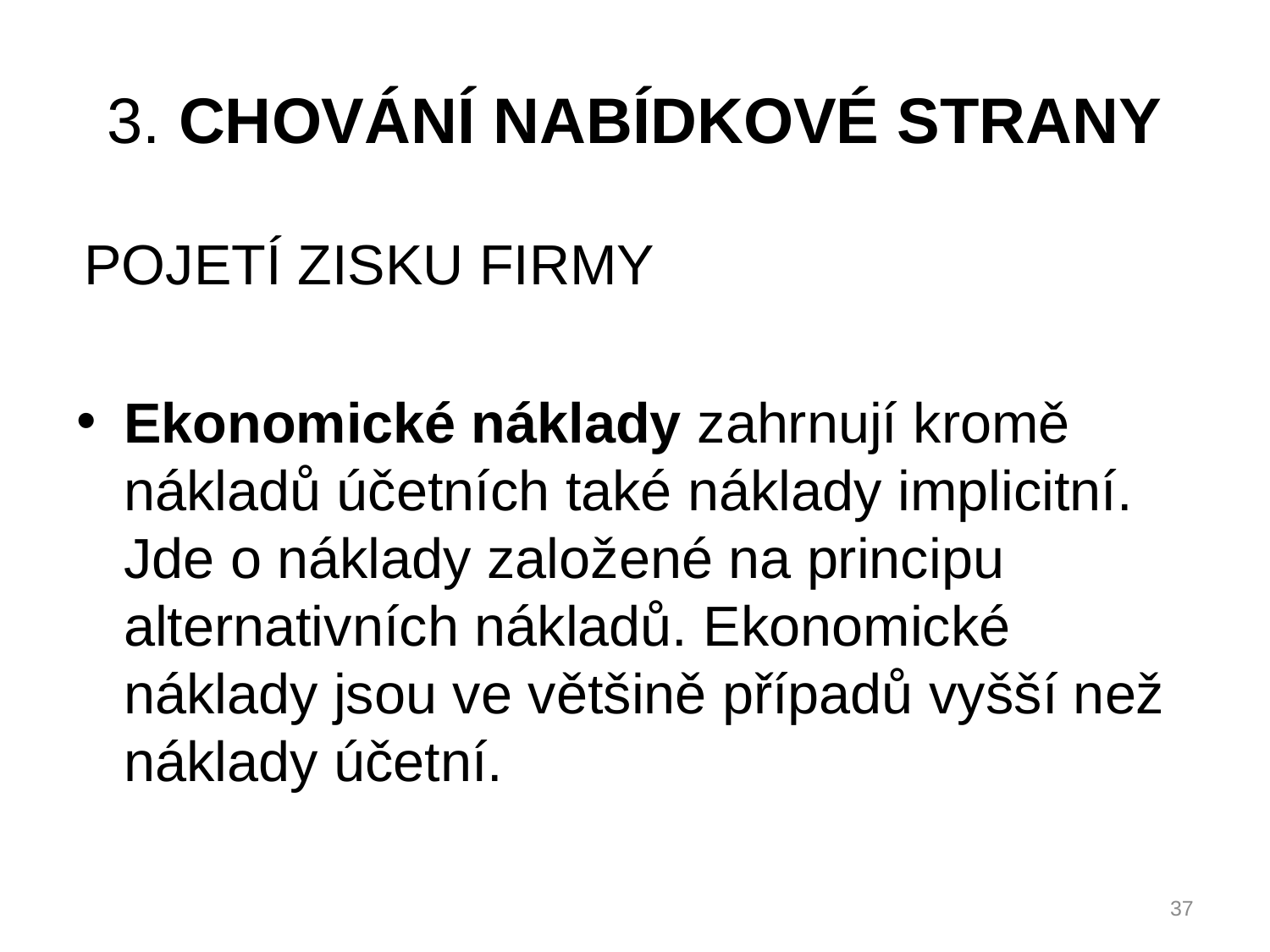

# 3. chování NABÍDKOVÉ strany
POJETÍ ZISKU FIRMY

Ekonomické náklady zahrnují kromě nákladů účetních také náklady implicitní. Jde o náklady založené na principu alternativních nákladů. Ekonomické náklady jsou ve většině případů vyšší než náklady účetní.
37